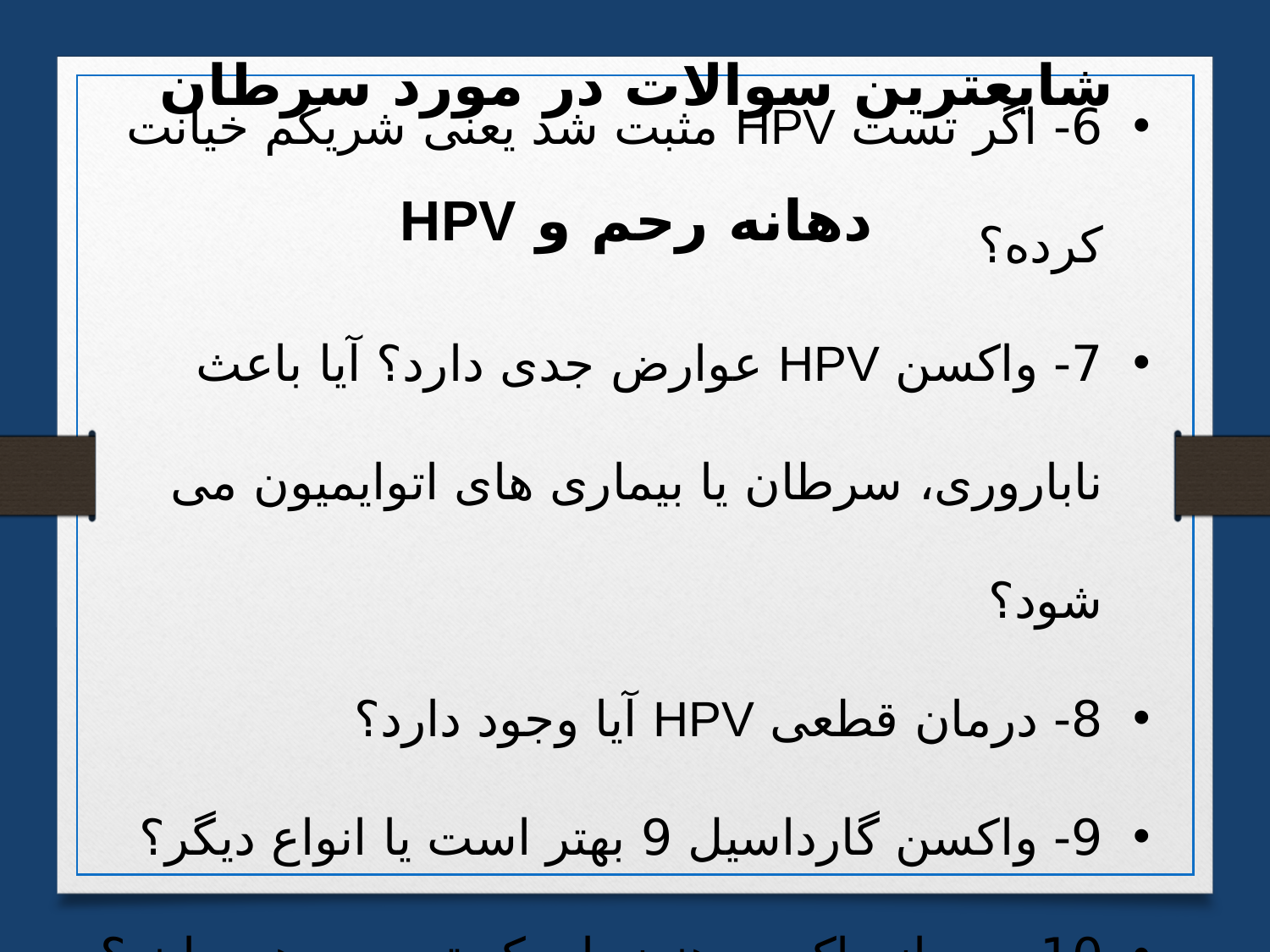

شایعترین سوالات در مورد سرطان دهانه رحم و HPV
6- اگر تست HPV مثبت شد یعنی شریکم خیانت کرده؟
7- واکسن HPV عوارض جدی دارد؟ آیا باعث ناباروری، سرطان یا بیماری های اتوایمیون می شود؟
8- درمان قطعی HPV آیا وجود دارد؟
9- واکسن گارداسیل 9 بهتر است یا انواع دیگر؟
10- بعد از واکسن هنوز باید کو تست بدهیم یا نه؟